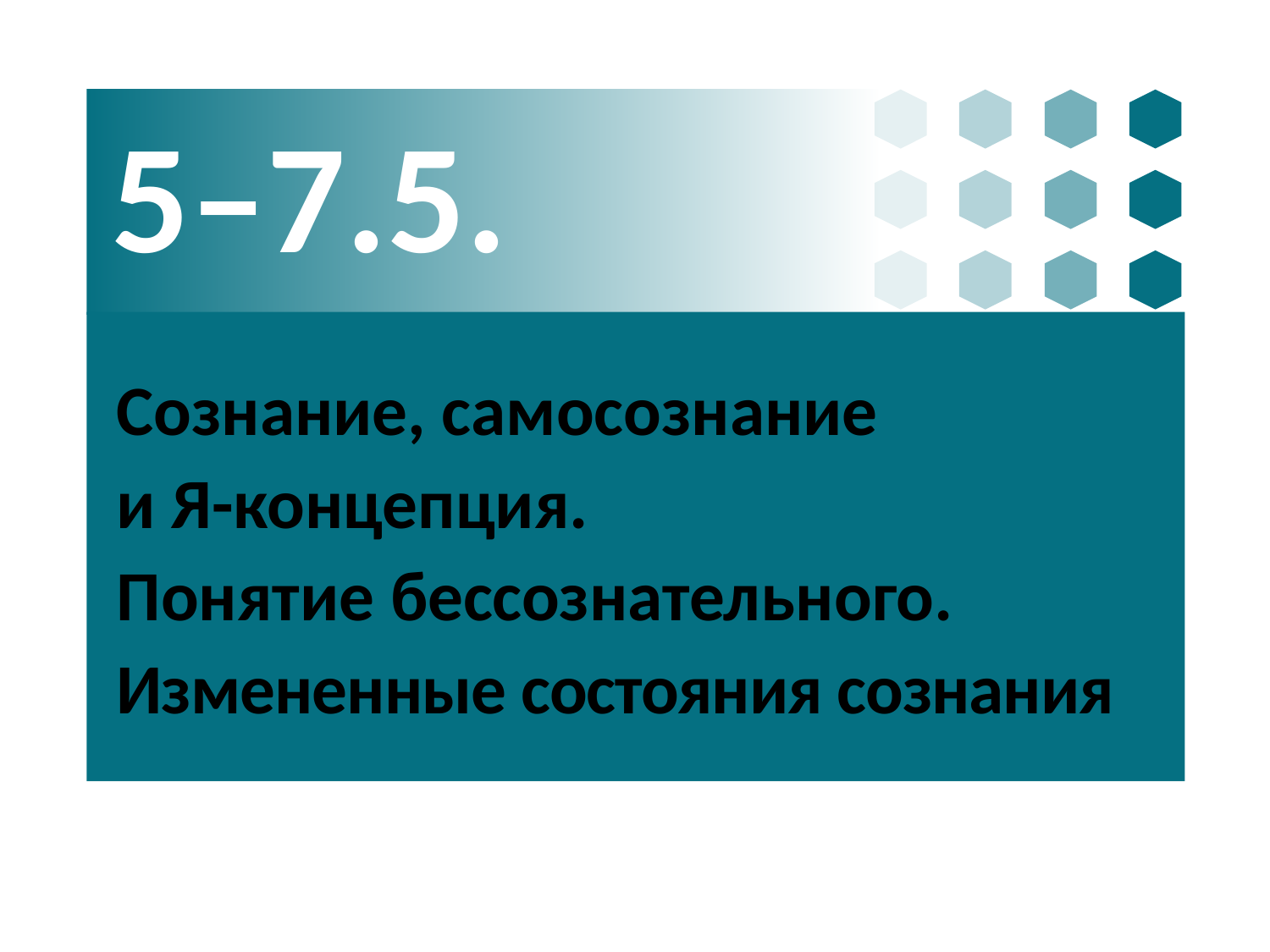

5–7.5.

# Сознание, самосознание и Я-концепция. Понятие бессознательного. Измененные состояния сознания